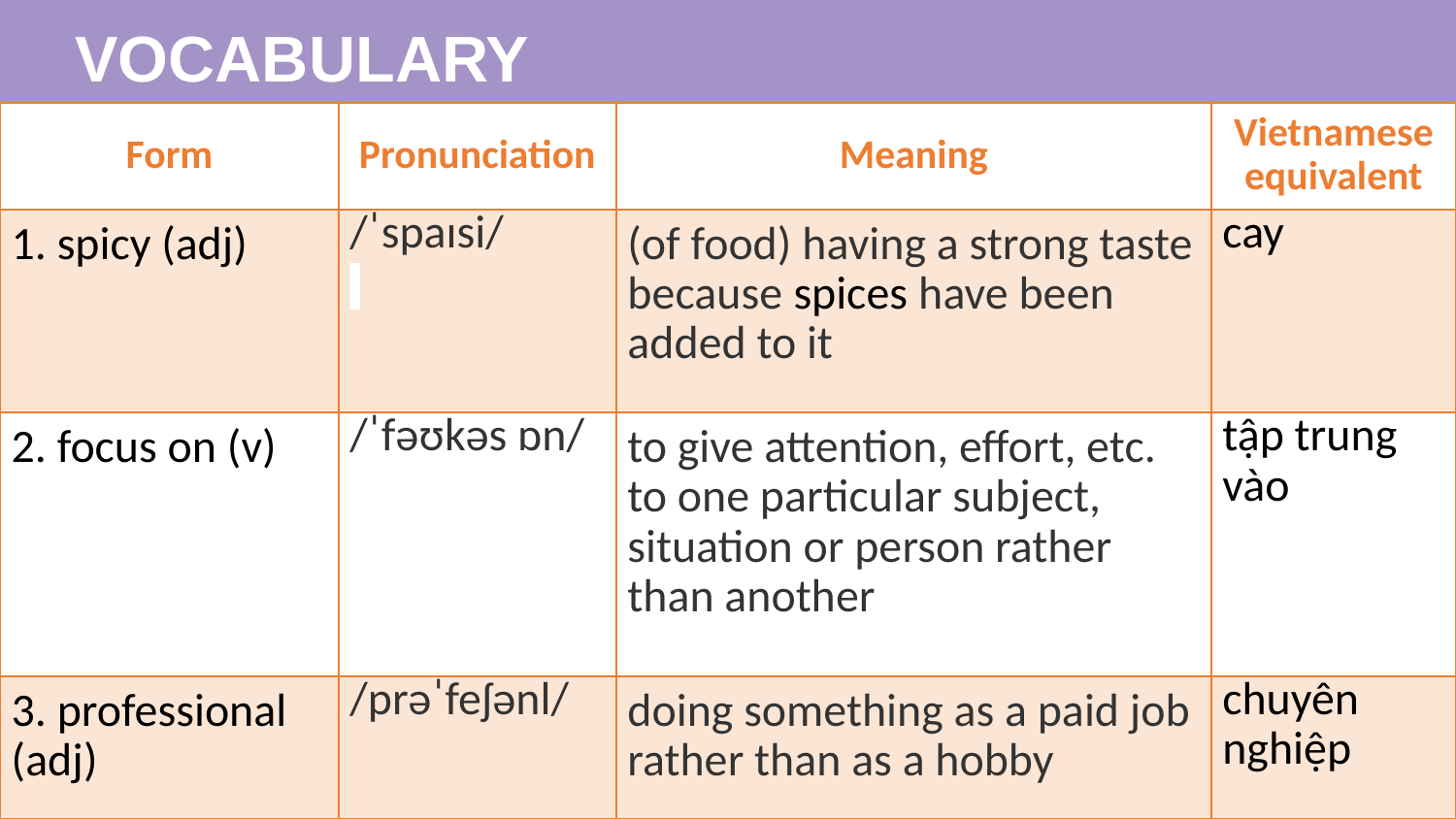

VOCABULARY
| Form | Pronunciation | Meaning | Vietnamese equivalent |
| --- | --- | --- | --- |
| 1. spicy (adj) | /ˈspaɪsi/ | (of food) having a strong taste because spices have been added to it | cay |
| 2. focus on (v) | /ˈfəʊkəs ɒn/ | to give attention, effort, etc. to one particular subject, situation or person rather than another | tập trung vào |
| 3. professional (adj) | /prəˈfeʃənl/ | doing something as a paid job rather than as a hobby | chuyên nghiệp |